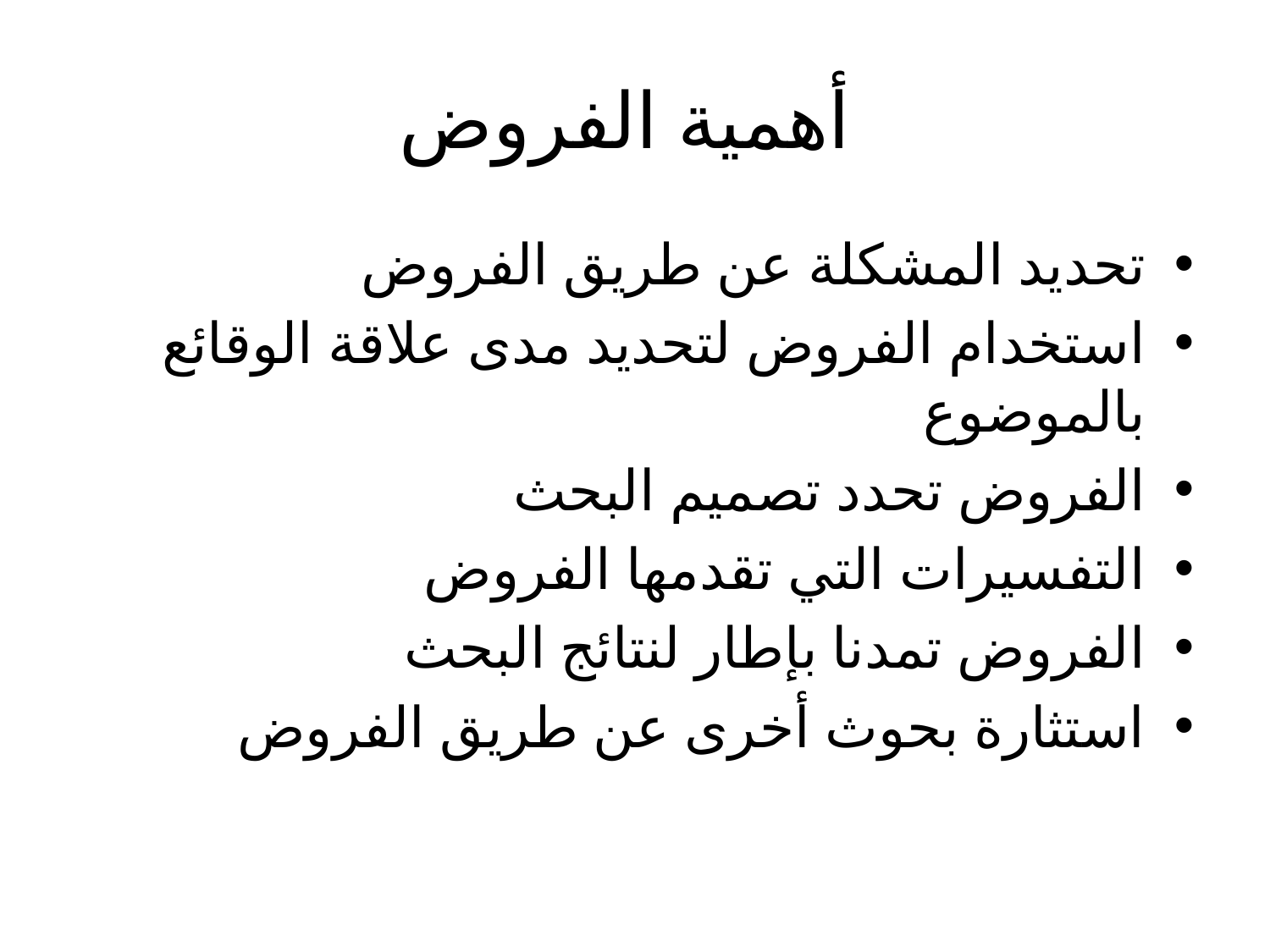

# أهمية الفروض
تحديد المشكلة عن طريق الفروض
استخدام الفروض لتحديد مدى علاقة الوقائع بالموضوع
الفروض تحدد تصميم البحث
التفسيرات التي تقدمها الفروض
الفروض تمدنا بإطار لنتائج البحث
استثارة بحوث أخرى عن طريق الفروض